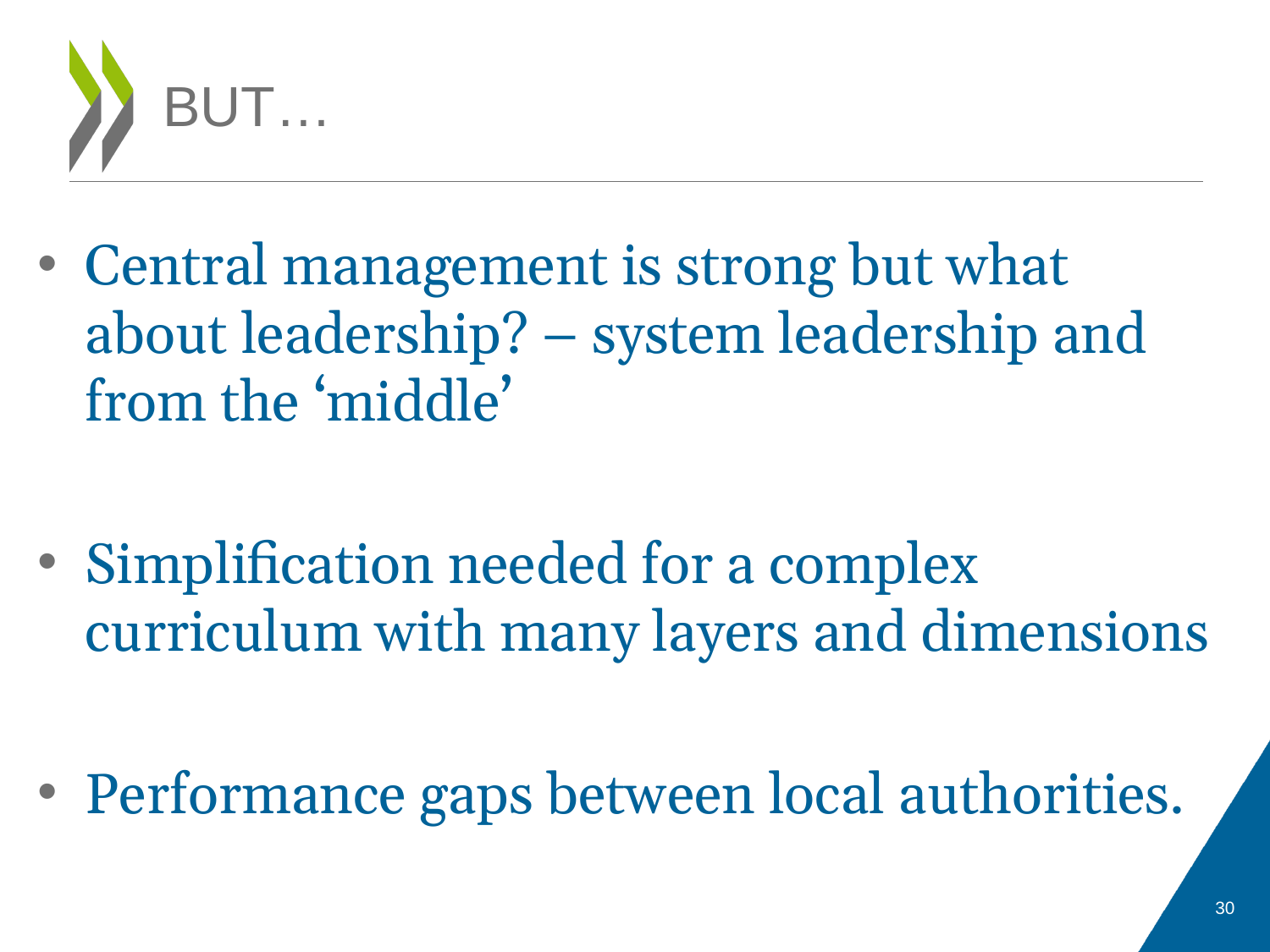

# BUT…
Central management is strong but what about leadership? – system leadership and from the ‘middle’

Simplification needed for a complex curriculum with many layers and dimensions

Performance gaps between local authorities.
30